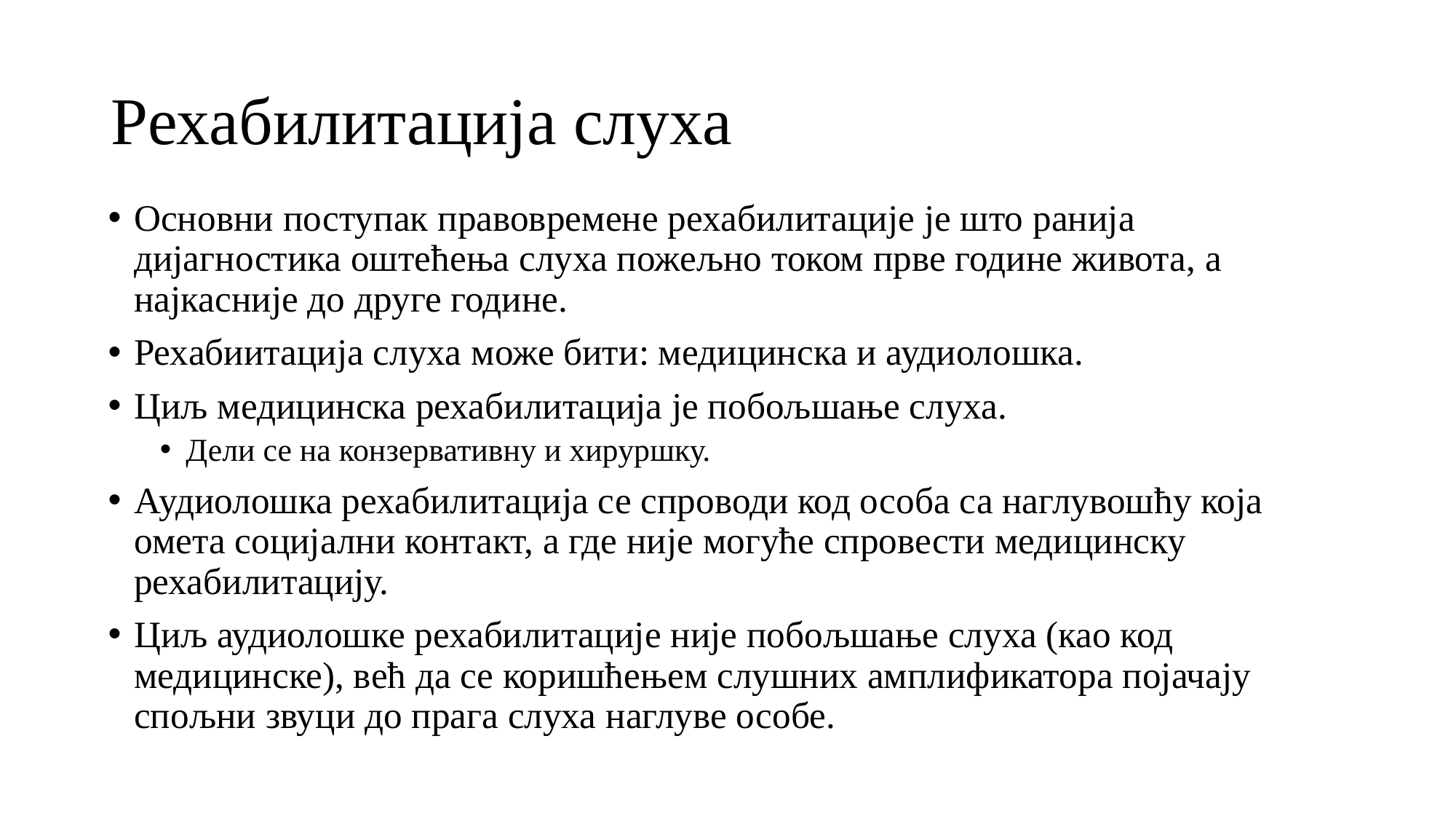

# Рехабилитација слуха
Основни поступак правовремене рехабилитације је што ранија дијагностика оштећења слуха пожељно током прве године живота, а најкасније до друге године.
Рехабиитација слуха може бити: медицинска и аудиолошка.
Циљ медицинска рехабилитација је побољшање слуха.
Дели се на конзервативну и хируршку.
Аудиолошка рехабилитација се спроводи код особа са наглувошћу која омета социјални контакт, а где није могуће спровести медицинску рехабилитацију.
Циљ аудиолошке рехабилитације није побољшање слуха (као код медицинске), већ да се коришћењем слушних амплификатора појачају спољни звуци до прага слуха наглуве особе.